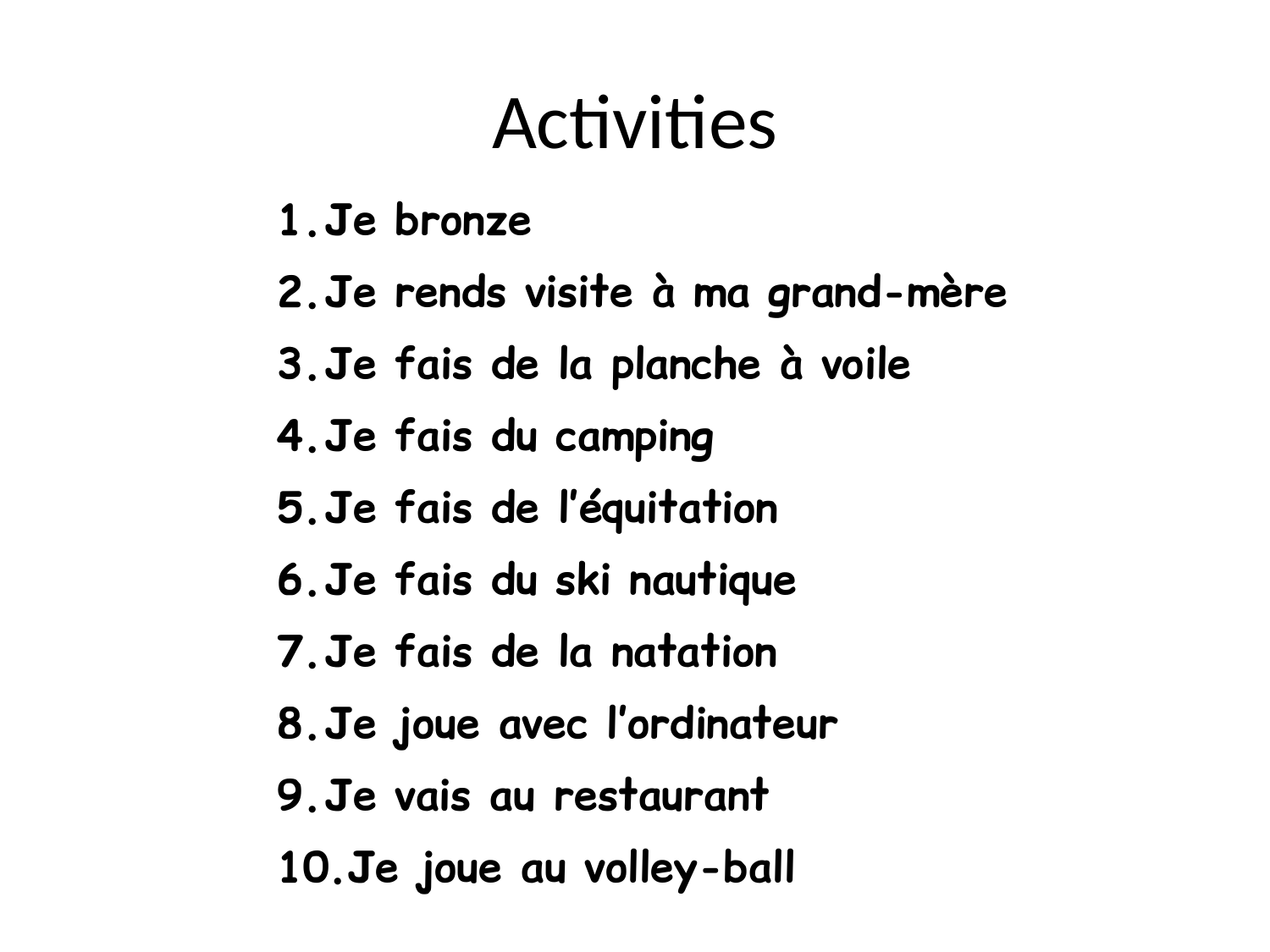

# Activities
Je bronze
Je rends visite à ma grand-mère
Je fais de la planche à voile
Je fais du camping
Je fais de l’équitation
Je fais du ski nautique
Je fais de la natation
Je joue avec l’ordinateur
Je vais au restaurant
Je joue au volley-ball